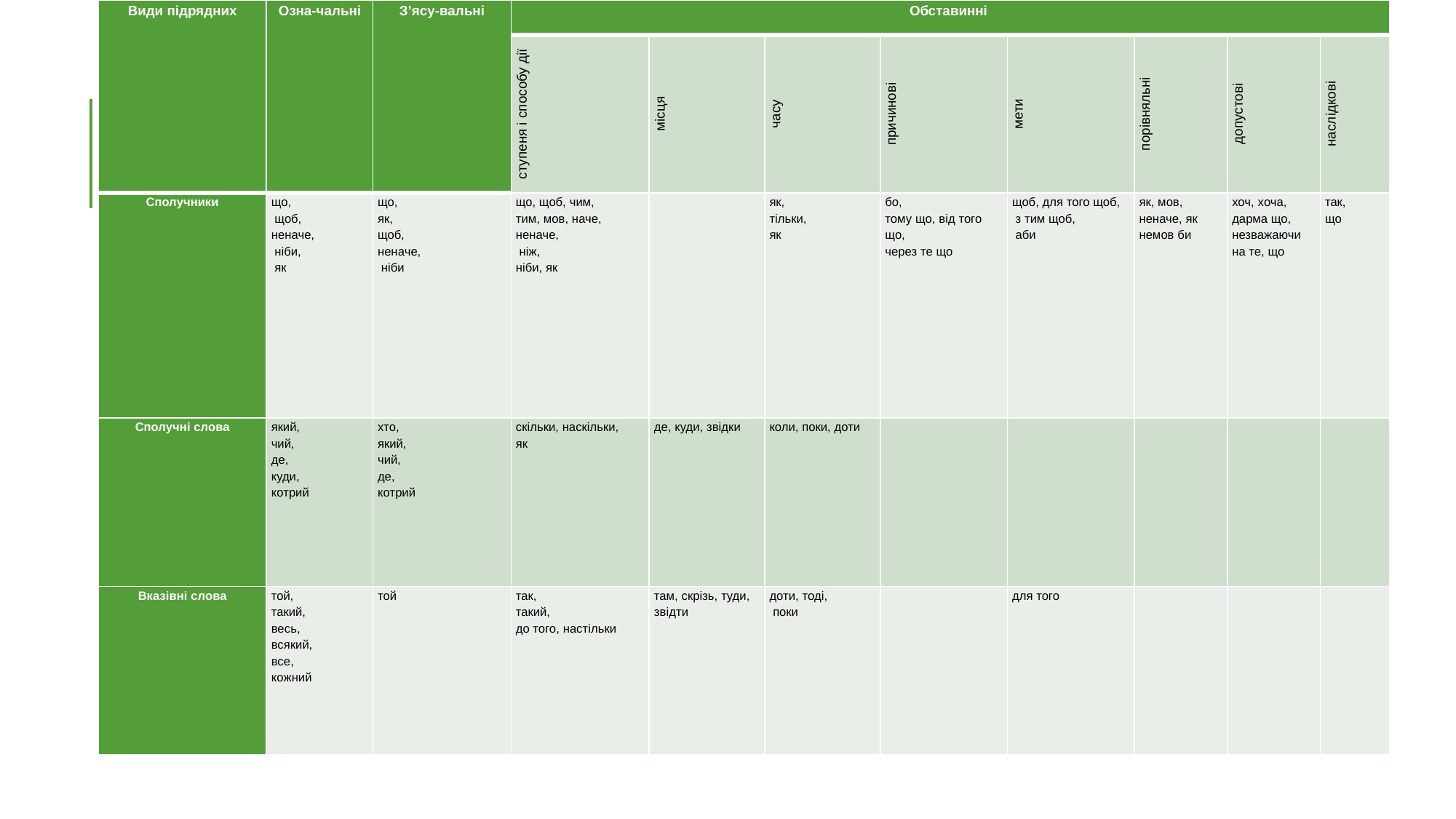

| Види підрядних | Озна-чальні | З’ясу-вальні | Обставинні |  |  |  |  |  |  |  |
| --- | --- | --- | --- | --- | --- | --- | --- | --- | --- | --- |
|  |  |  | ступеня і способу дії | місця | часу | причинові | мети | порівняльні | допустові | наслідкові |
| Сполучники | що, щоб, неначе, ніби, як | що, як, щоб, неначе, ніби | що, щоб, чим, тим, мов, наче, неначе, ніж, ніби, як |  | як, тільки, як | бо, тому що, від того що, через те що | щоб, для того щоб, з тим щоб, аби | як, мов, неначе, як немов би | хоч, хоча, дарма що, незважаючи на те, що | так, що |
| Сполучні слова | який, чий, де, куди, котрий | хто, який, чий, де, котрий | скільки, наскільки, як | де, куди, звідки | коли, поки, доти |  |  |  |  |  |
| Вказівні слова | той, такий, весь, всякий, все, кожний | той | так, такий, до того, настільки | там, скрізь, туди, звідти | доти, тоді, поки |  | для того |  |  |  |